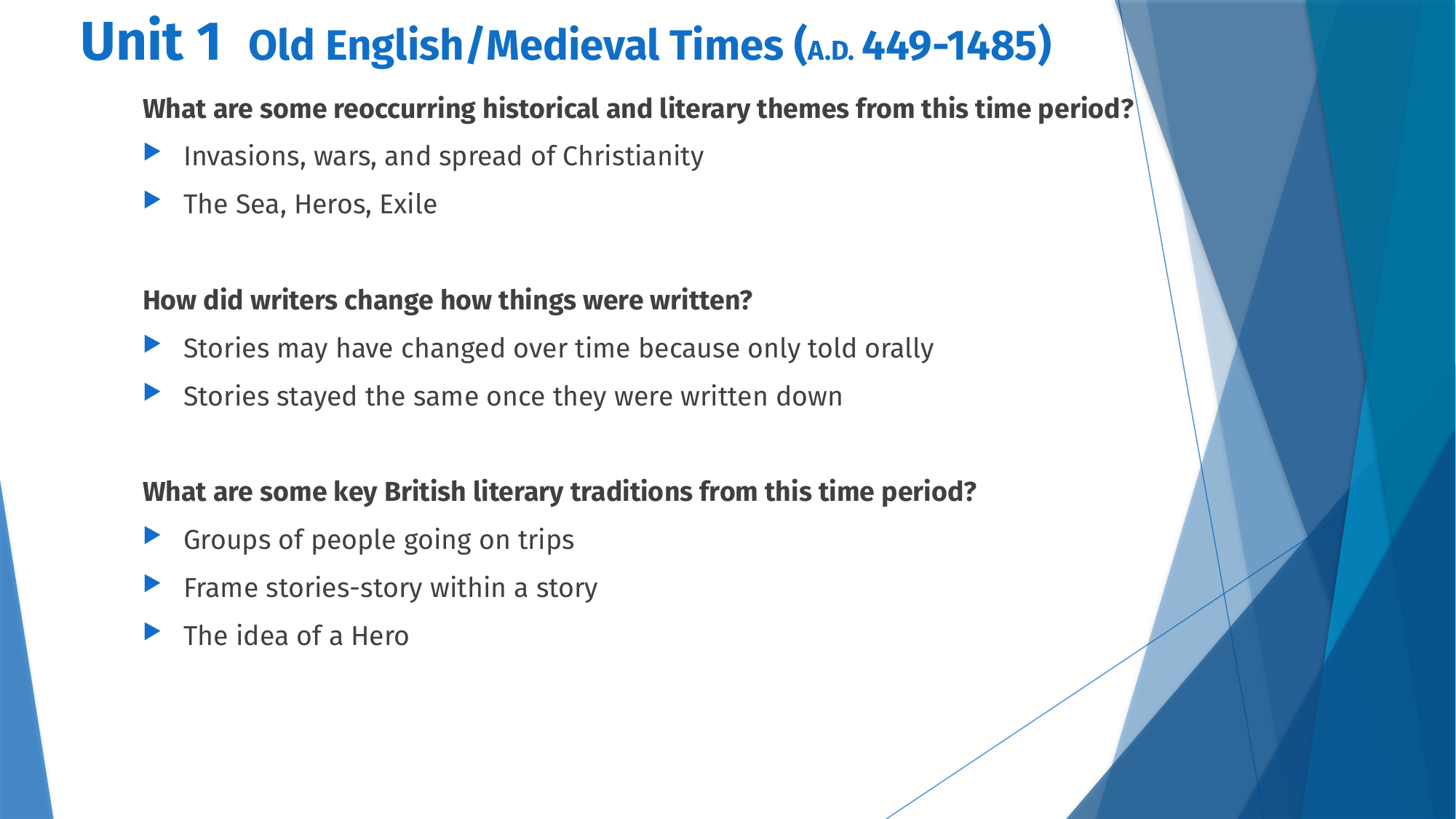

# Unit 1  Old English/Medieval Times (A.D. 449-1485)
What are some reoccurring historical and literary themes from this time period?
Invasions, wars, and spread of Christianity
The Sea, Heros, Exile

How did writers change how things were written?
Stories may have changed over time because only told orally
Stories stayed the same once they were written down

What are some key British literary traditions from this time period?
Groups of people going on trips
Frame stories-story within a story
The idea of a Hero